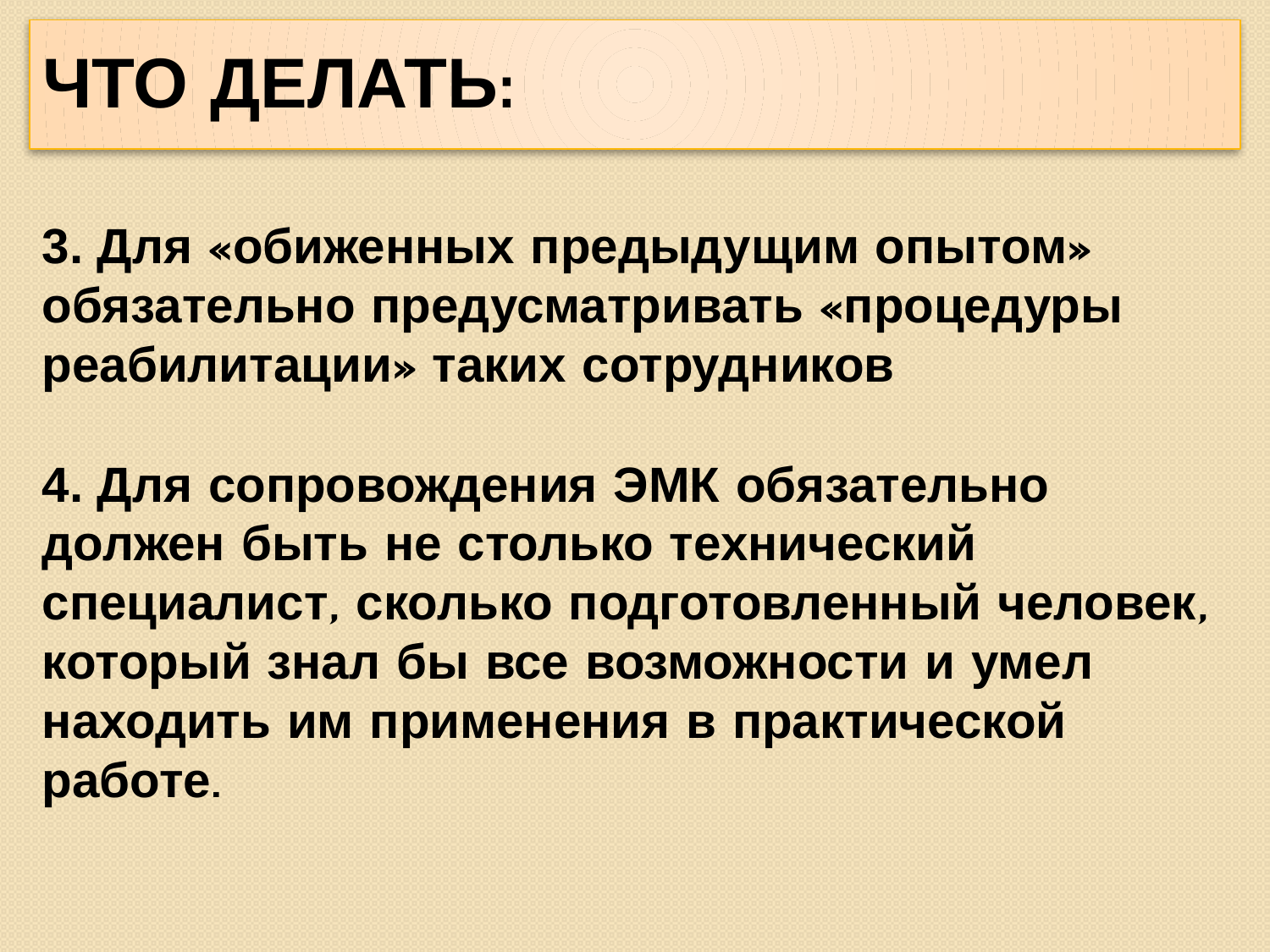

# ЧТО ДЕЛАТЬ:
3. Для «обиженных предыдущим опытом» обязательно предусматривать «процедуры реабилитации» таких сотрудников
4. Для сопровождения ЭМК обязательно должен быть не столько технический специалист, сколько подготовленный человек, который знал бы все возможности и умел находить им применения в практической работе.